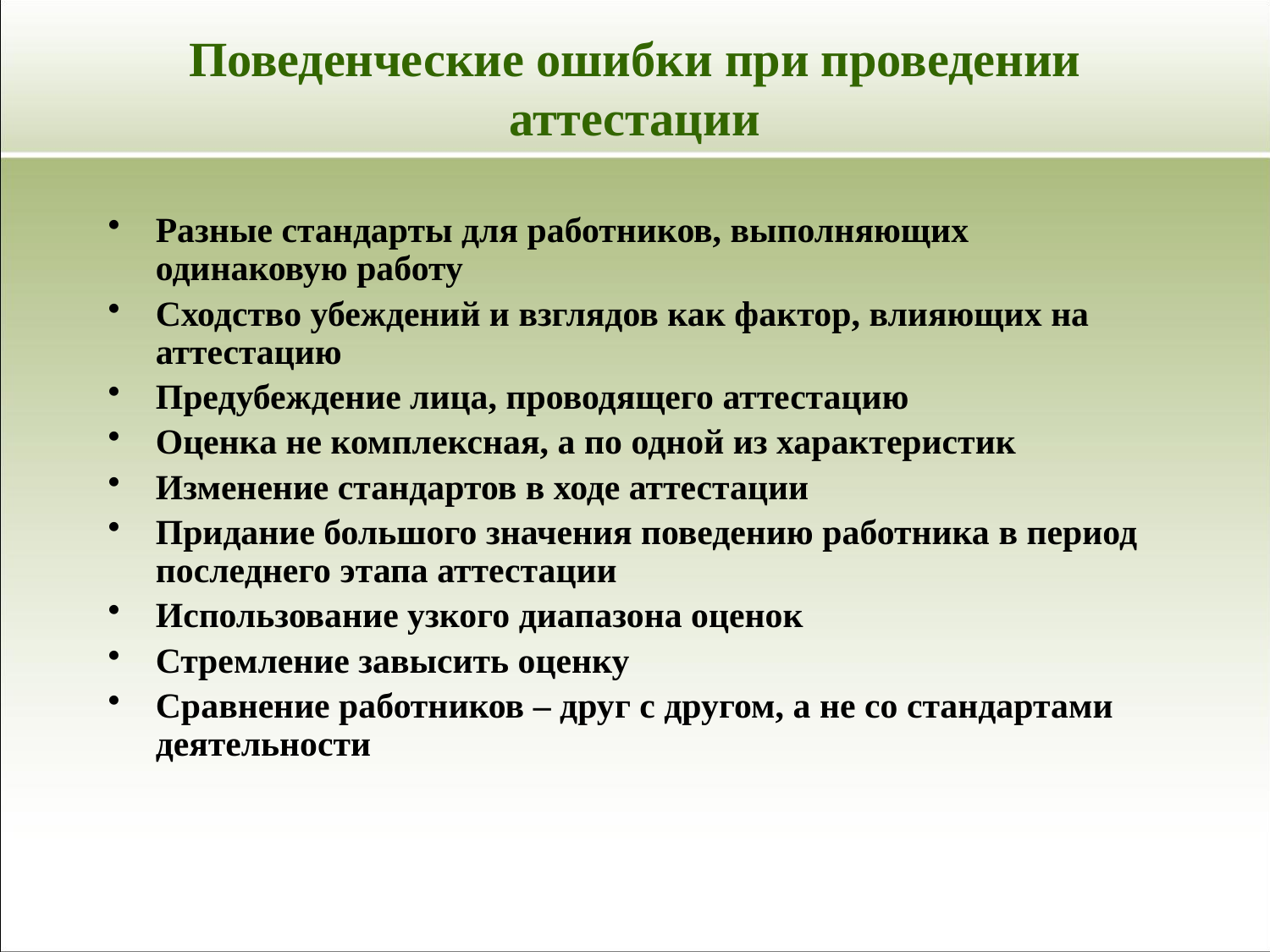

# Поведенческие ошибки при проведении аттестации
Разные стандарты для работников, выполняющих одинаковую работу
Сходство убеждений и взглядов как фактор, влияющих на аттестацию
Предубеждение лица, проводящего аттестацию
Оценка не комплексная, а по одной из характеристик
Изменение стандартов в ходе аттестации
Придание большого значения поведению работника в период последнего этапа аттестации
Использование узкого диапазона оценок
Стремление завысить оценку
Сравнение работников – друг с другом, а не со стандартами деятельности